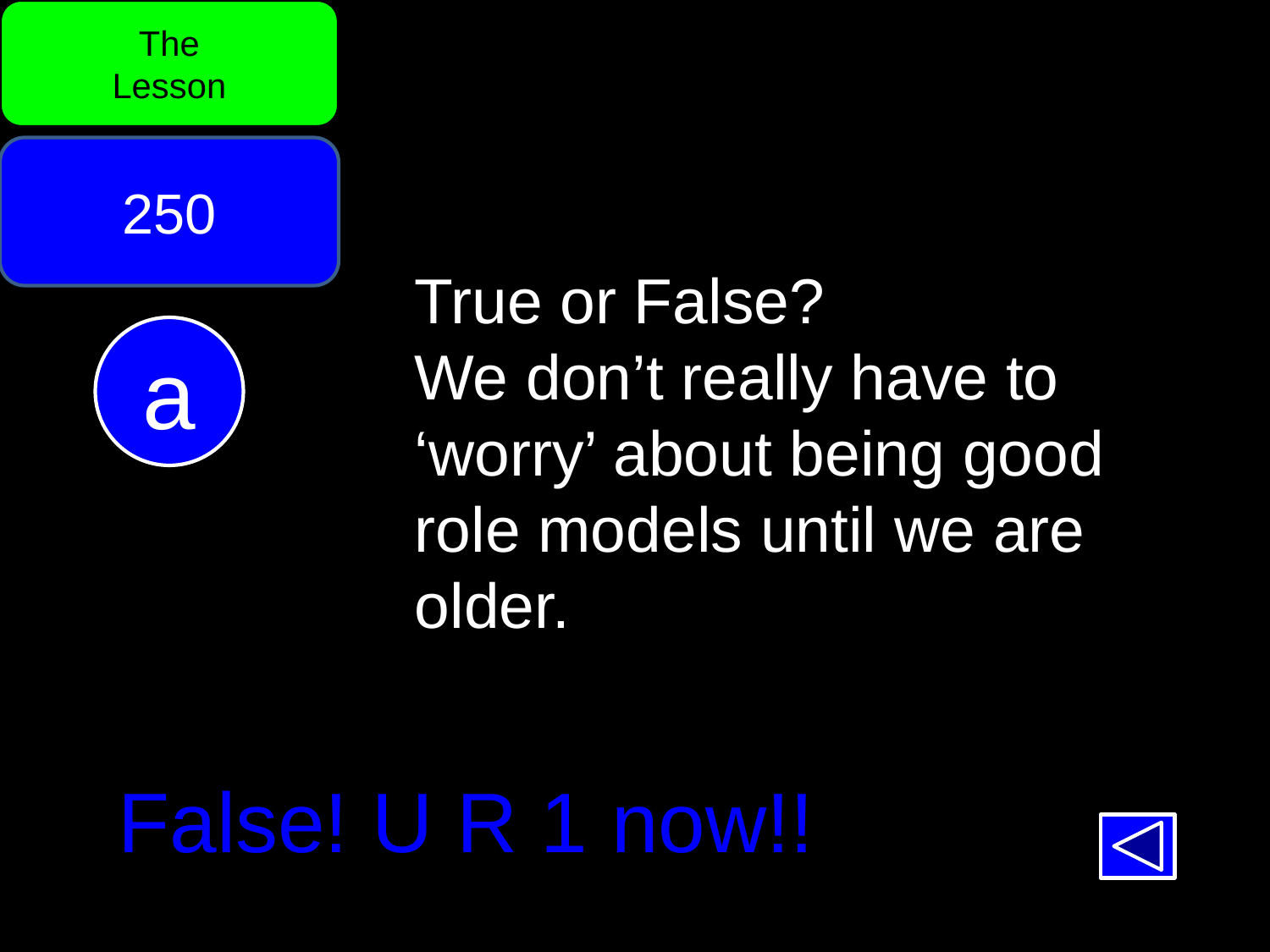

The
Lesson
250
True or False?
We don’t really have to ‘worry’ about being good role models until we are older.
a
False! U R 1 now!!